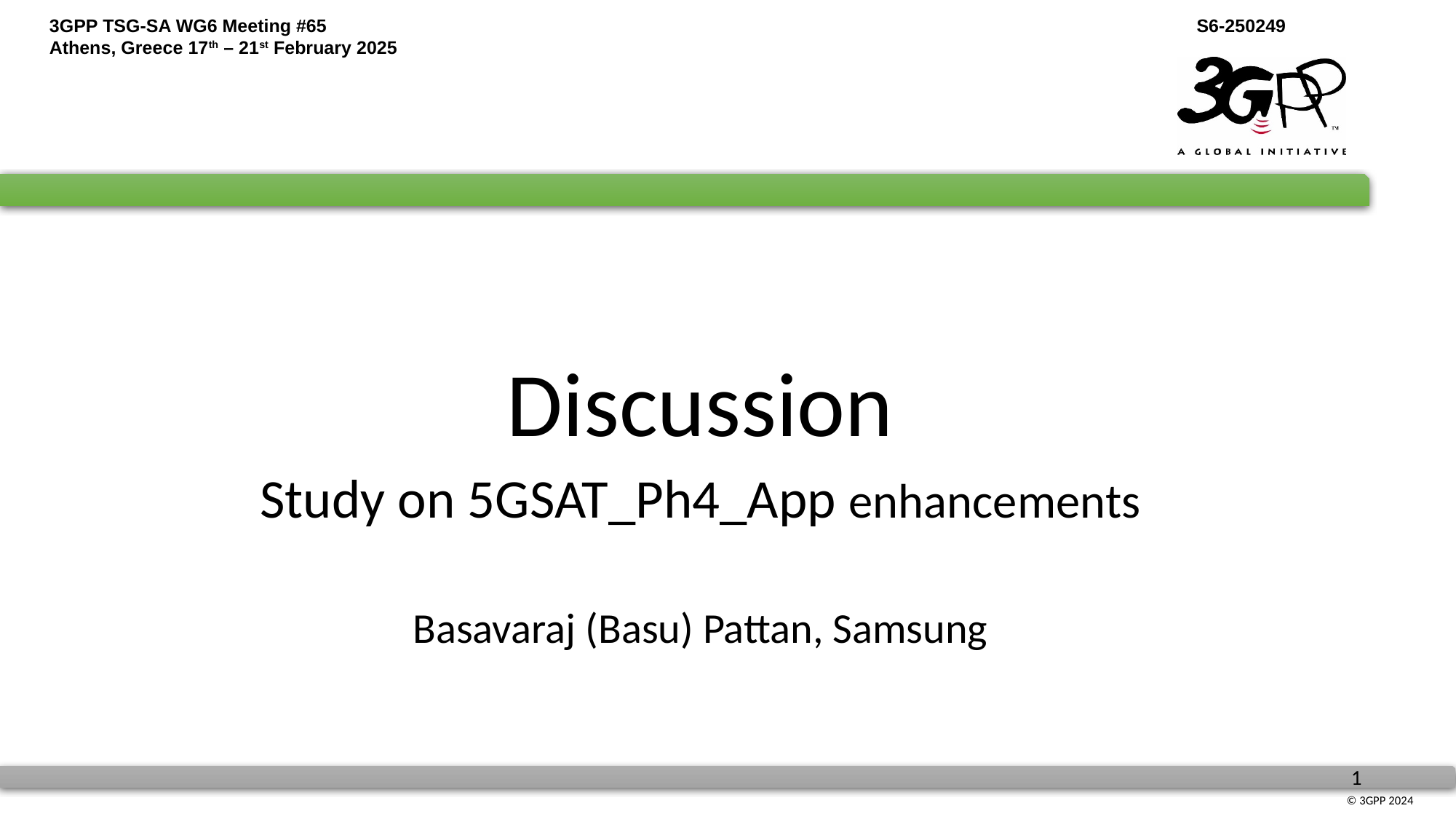

Discussion
Study on 5GSAT_Ph4_App enhancements

Basavaraj (Basu) Pattan, Samsung